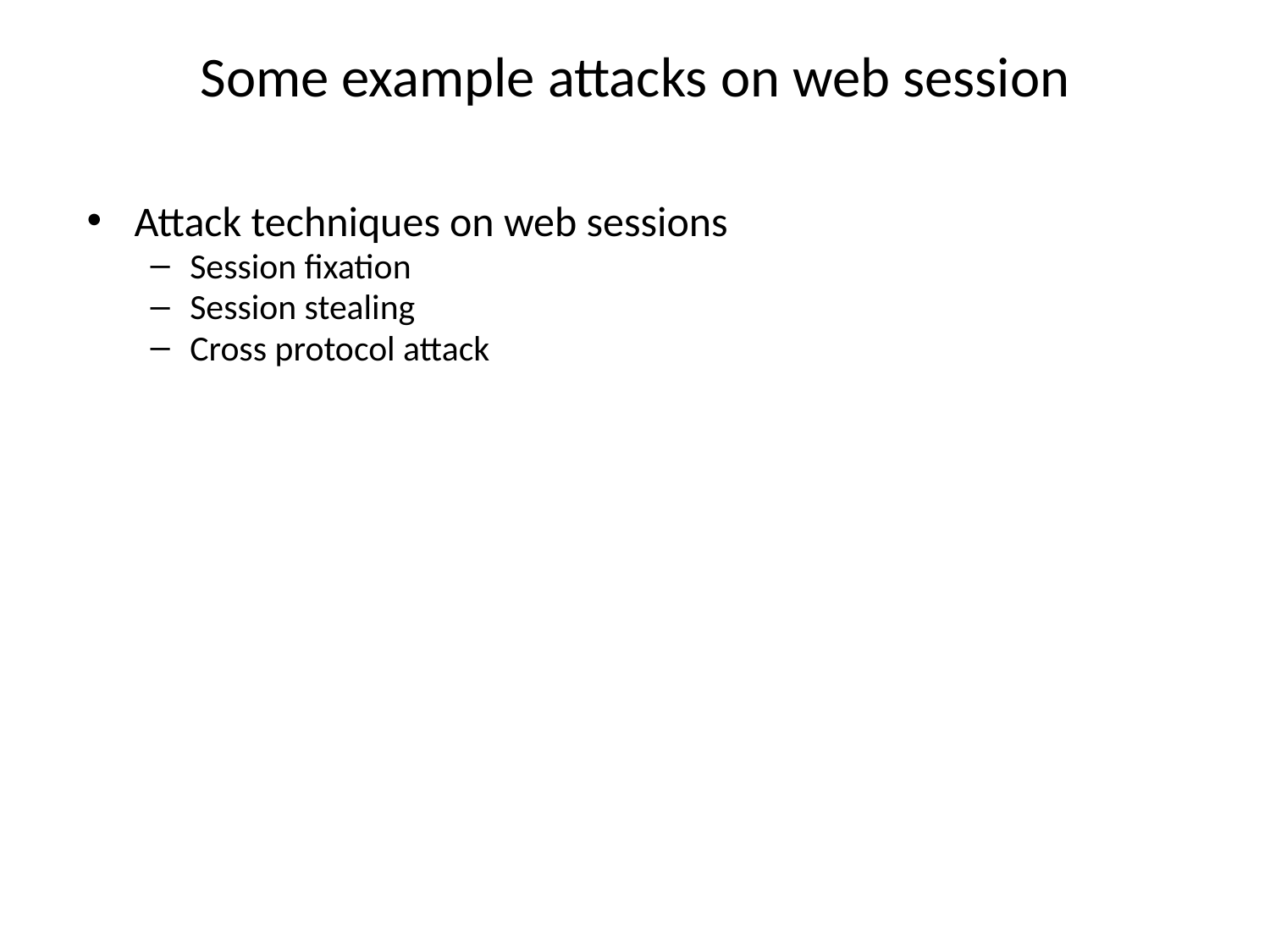

# Some example attacks on web session

Attack techniques on web sessions
Session fixation
Session stealing
Cross protocol attack